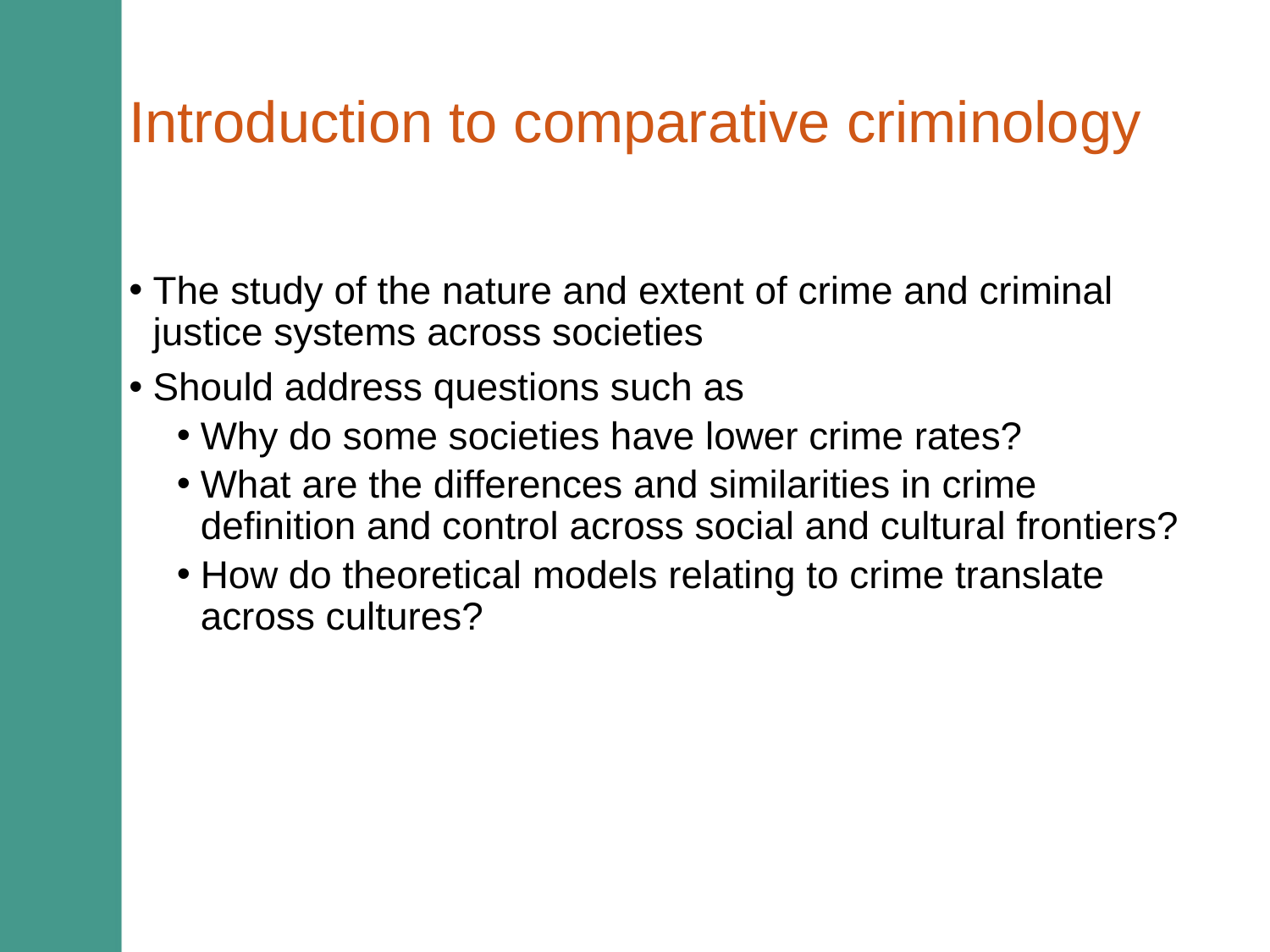

# Introduction to comparative criminology
The study of the nature and extent of crime and criminal justice systems across societies
Should address questions such as
Why do some societies have lower crime rates?
What are the differences and similarities in crime definition and control across social and cultural frontiers?
How do theoretical models relating to crime translate across cultures?